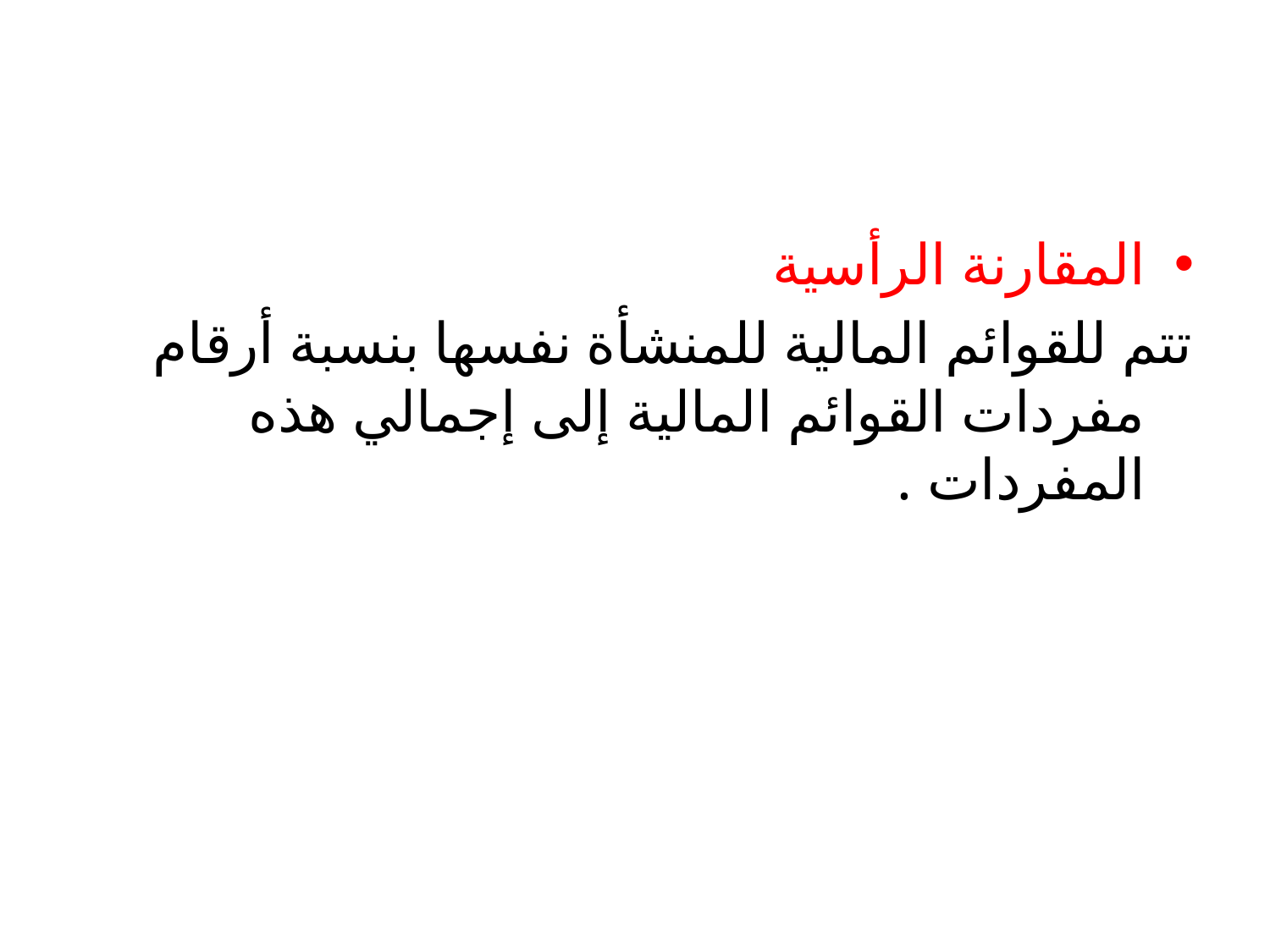

#
المقارنة الرأسية
تتم للقوائم المالية للمنشأة نفسها بنسبة أرقام مفردات القوائم المالية إلى إجمالي هذه المفردات .